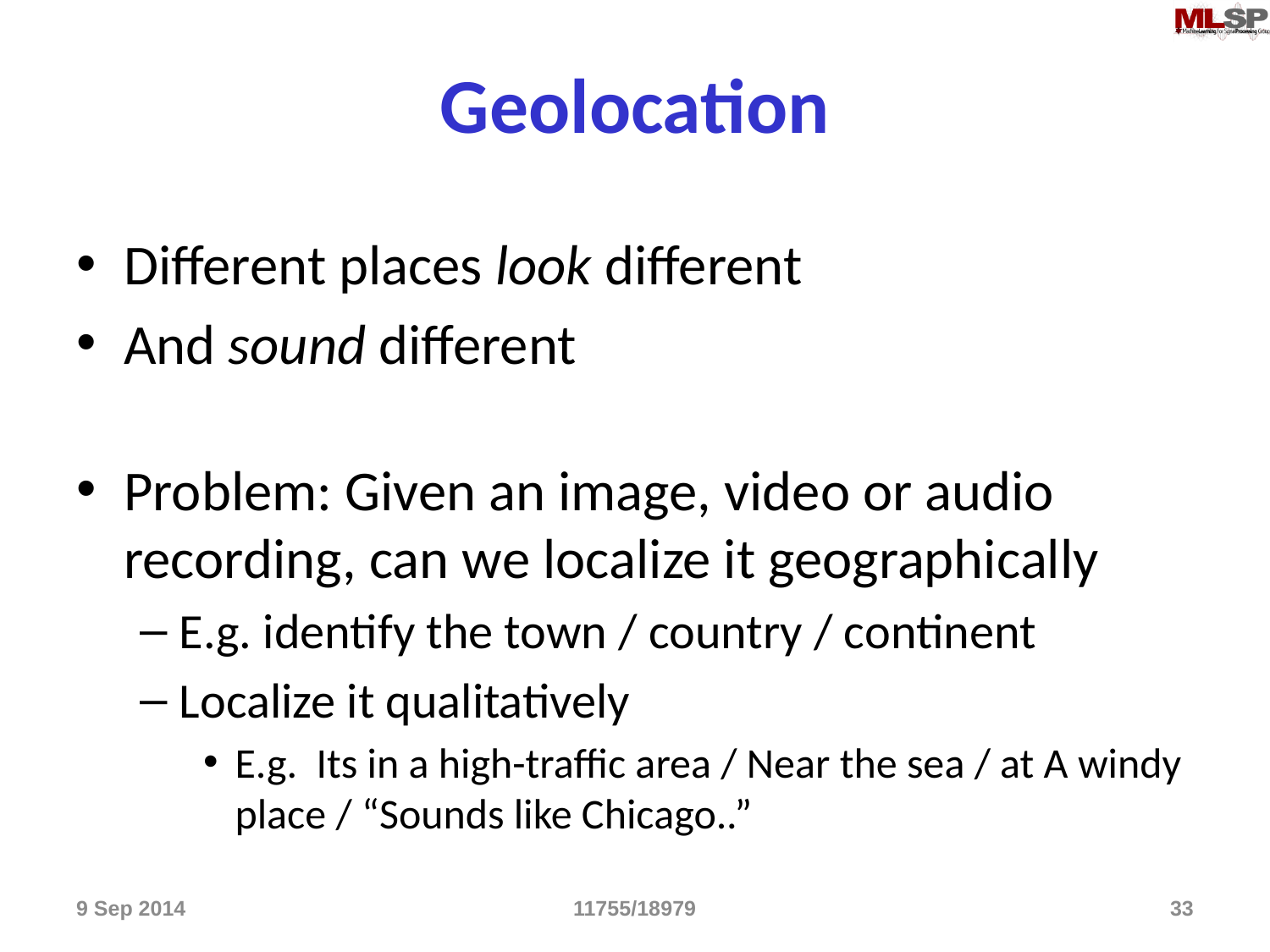

# Geolocation
Different places look different
And sound different

Problem: Given an image, video or audio recording, can we localize it geographically
E.g. identify the town / country / continent
Localize it qualitatively
E.g.  Its in a high-traffic area / Near the sea / at A windy place / “Sounds like Chicago..”
9 Sep 2014
11755/18979
33